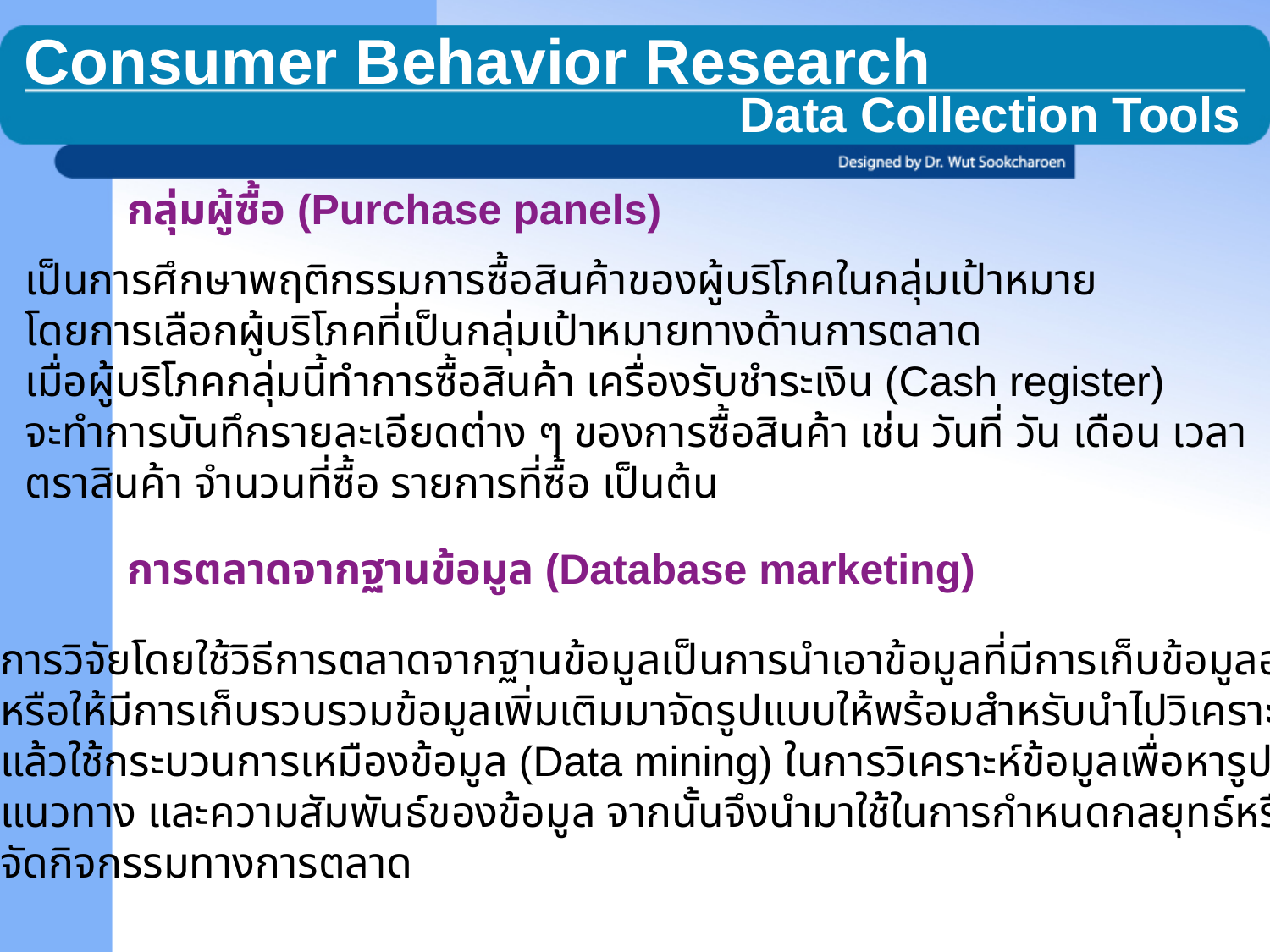

Consumer Behavior Research
Data Collection Tools
กลุ่มผู้ซื้อ (Purchase panels)
เป็นการศึกษาพฤติกรรมการซื้อสินค้าของผู้บริโภคในกลุ่มเป้าหมาย
โดยการเลือกผู้บริโภคที่เป็นกลุ่มเป้าหมายทางด้านการตลาด
เมื่อผู้บริโภคกลุ่มนี้ทำการซื้อสินค้า เครื่องรับชำระเงิน (Cash register)
จะทำการบันทึกรายละเอียดต่าง ๆ ของการซื้อสินค้า เช่น วันที่ วัน เดือน เวลา
ตราสินค้า จำนวนที่ซื้อ รายการที่ซื้อ เป็นต้น
การตลาดจากฐานข้อมูล (Database marketing)
การวิจัยโดยใช้วิธีการตลาดจากฐานข้อมูลเป็นการนำเอาข้อมูลที่มีการเก็บข้อมูลอยู่แล้ว
หรือให้มีการเก็บรวบรวมข้อมูลเพิ่มเติมมาจัดรูปแบบให้พร้อมสำหรับนำไปวิเคราะห์
แล้วใช้กระบวนการเหมืองข้อมูล (Data mining) ในการวิเคราะห์ข้อมูลเพื่อหารูปแบบ
แนวทาง และความสัมพันธ์ของข้อมูล จากนั้นจึงนำมาใช้ในการกำหนดกลยุทธ์หรือ
จัดกิจกรรมทางการตลาด